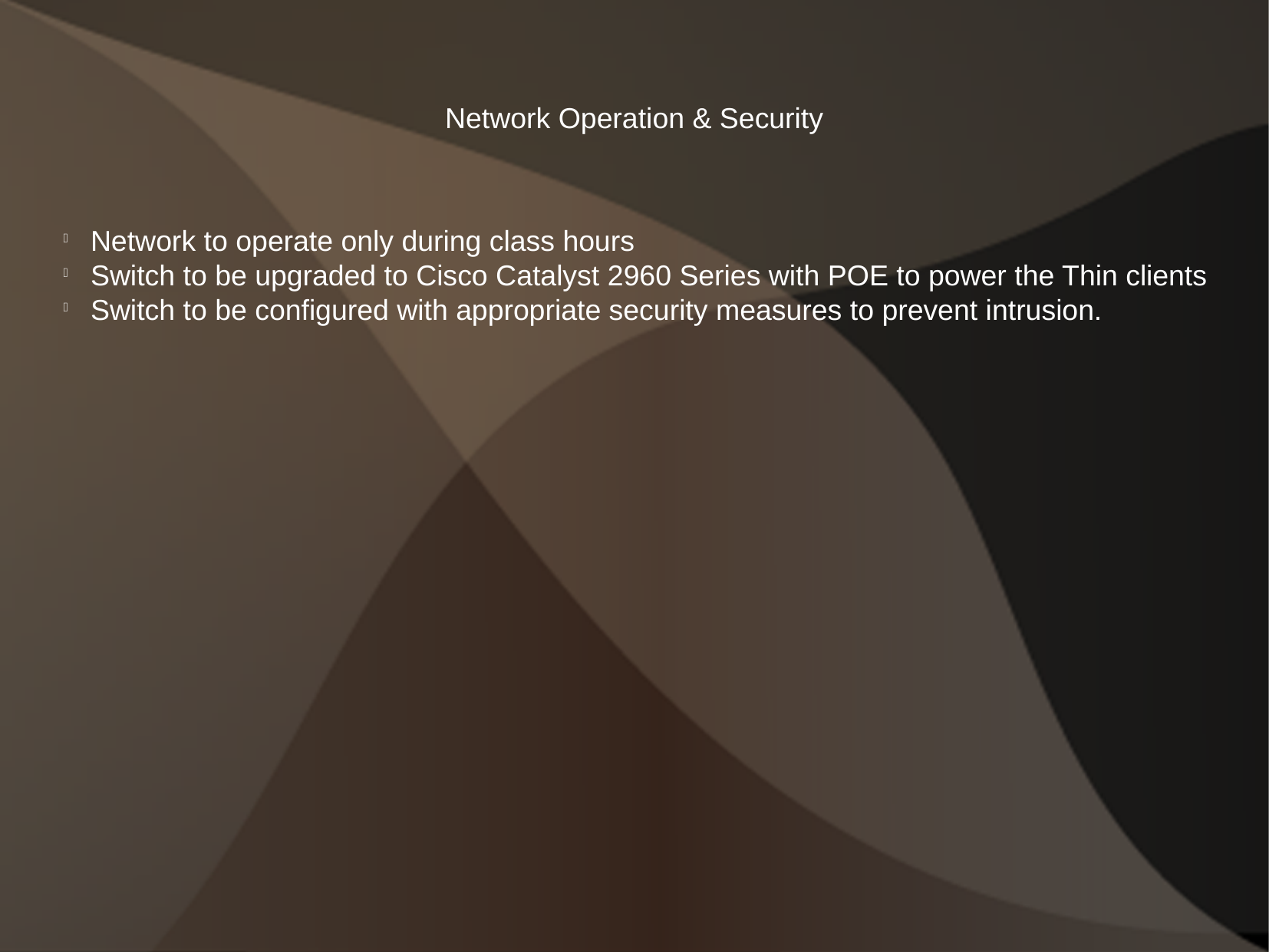

Network Operation & Security
Network to operate only during class hours
Switch to be upgraded to Cisco Catalyst 2960 Series with POE to power the Thin clients
Switch to be configured with appropriate security measures to prevent intrusion.